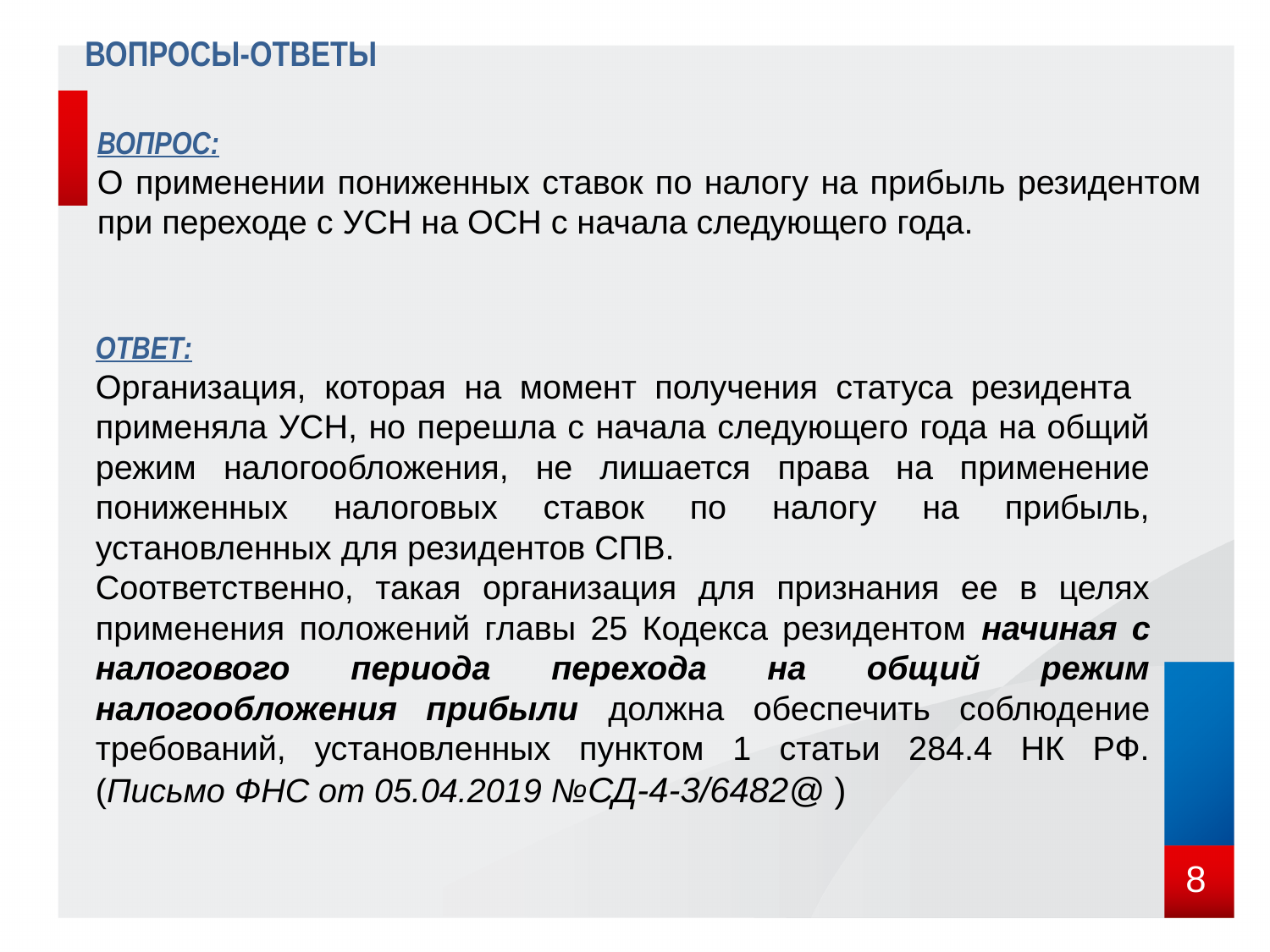

# ВОПРОСЫ-ОТВЕТЫ
ВОПРОС:
О применении пониженных ставок по налогу на прибыль резидентом при переходе с УСН на ОСН с начала следующего года.
ответ:
Организация, которая на момент получения статуса резидента  применяла УСН, но перешла с начала следующего года на общий режим налогообложения, не лишается права на применение пониженных налоговых ставок по налогу на прибыль, установленных для резидентов СПВ.
Соответственно, такая организация для признания ее в целях применения положений главы 25 Кодекса резидентом начиная с налогового периода перехода на общий режим налогообложения прибыли должна обеспечить соблюдение требований, установленных пунктом 1 статьи 284.4 НК РФ. (Письмо ФНС от 05.04.2019 №СД-4-3/6482@ )

 8